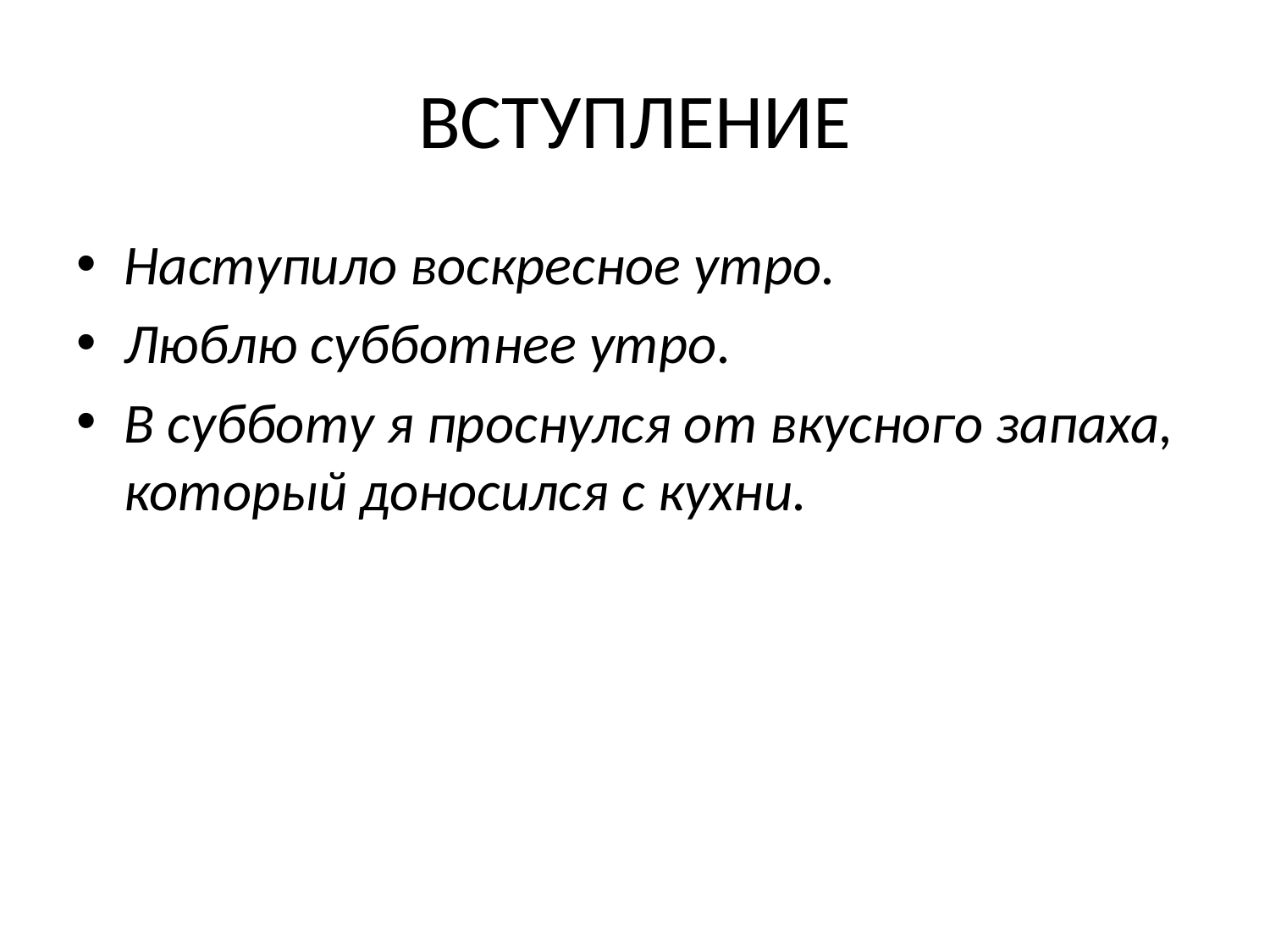

# ВСТУПЛЕНИЕ
Наступило воскресное утро.
Люблю субботнее утро.
В субботу я проснулся от вкусного запаха, который доносился с кухни.